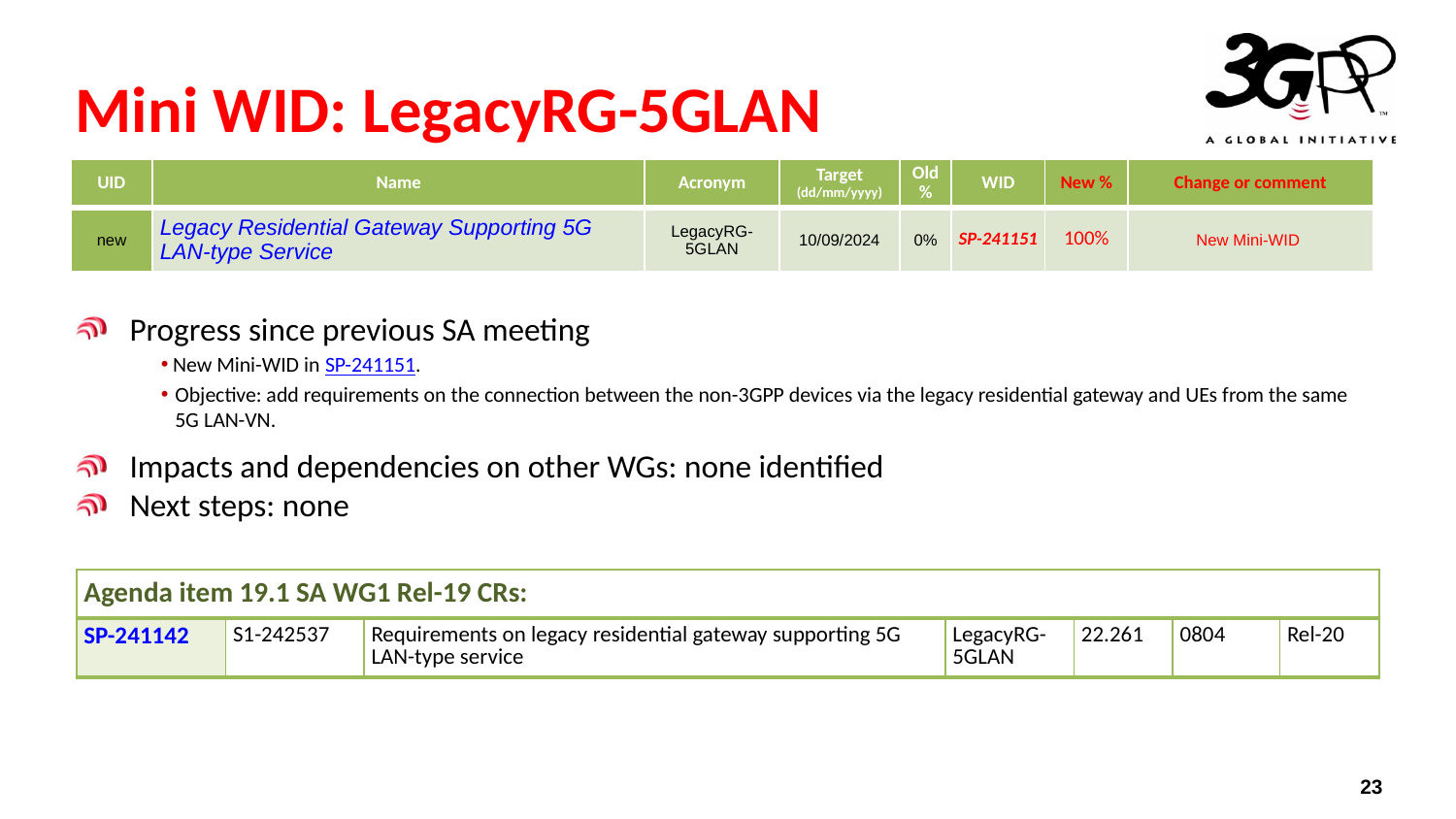

# Mini WID: LegacyRG-5GLAN
| UID | Name | Acronym | Target (dd/mm/yyyy) | Old % | WID | New % | Change or comment |
| --- | --- | --- | --- | --- | --- | --- | --- |
| new | Legacy Residential Gateway Supporting 5G LAN-type Service | LegacyRG-5GLAN | 10/09/2024 | 0% | SP-241151 | 100% | New Mini-WID |

Progress since previous SA meeting
 New Mini-WID in SP-241151.
Objective: add requirements on the connection between the non-3GPP devices via the legacy residential gateway and UEs from the same 5G LAN-VN.

Impacts and dependencies on other WGs: none identified
Next steps: none

| Agenda item 19.1 SA WG1 Rel-19 CRs: |  |  |  |  |  |  |
| --- | --- | --- | --- | --- | --- | --- |
| SP-241142 | S1-242537 | Requirements on legacy residential gateway supporting 5G LAN-type service | LegacyRG-5GLAN | 22.261 | 0804 | Rel-20 |